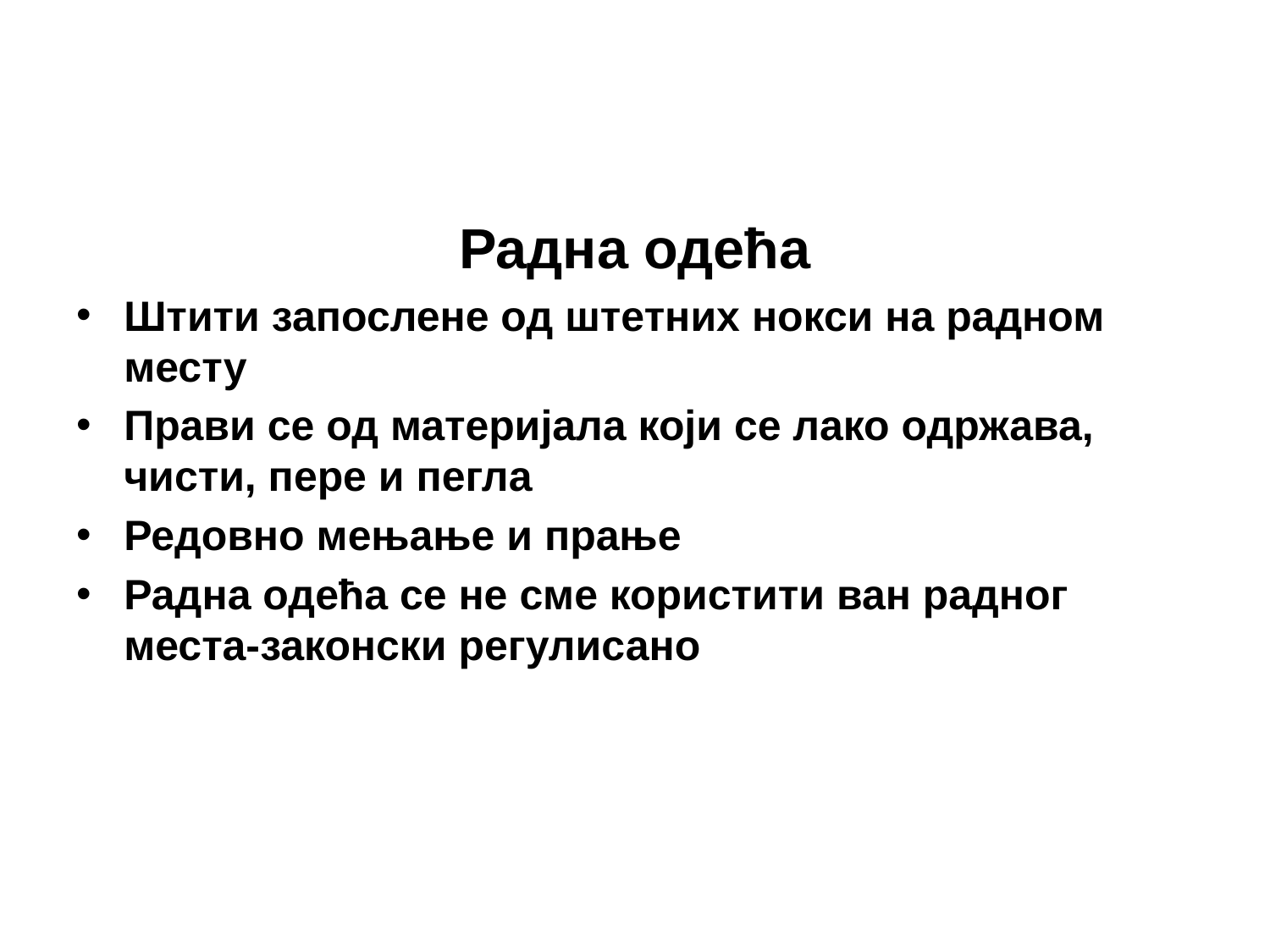

Радна одећа
Штити запослене од штетних нокси на радном месту
Прави се од материјала који се лако одржава, чисти, пере и пегла
Редовно мењање и прање
Радна одећа се не сме користити ван радног места-законски регулисано